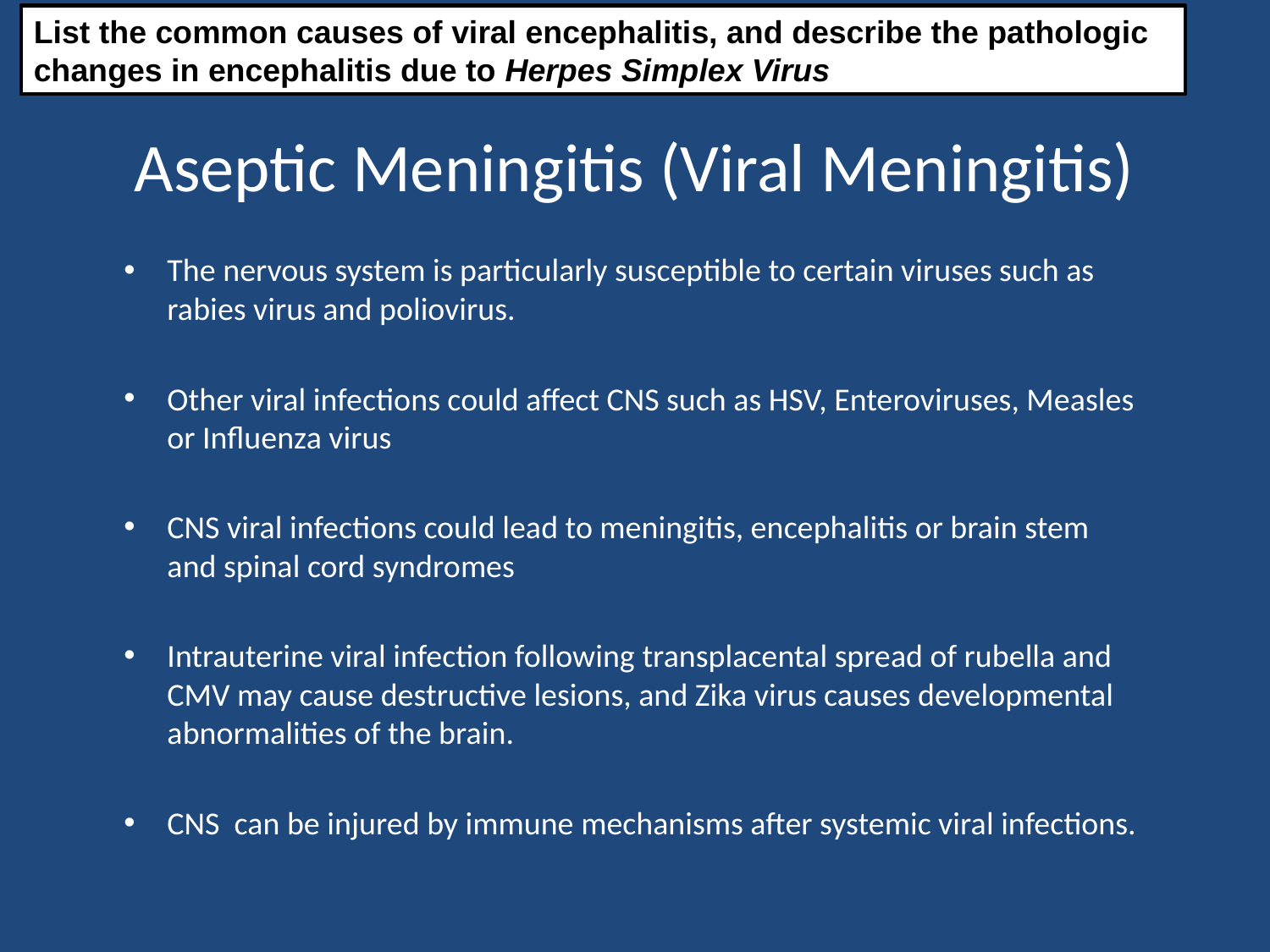

List the common causes of viral encephalitis, and describe the pathologic changes in encephalitis due to Herpes Simplex Virus
# Aseptic Meningitis (Viral Meningitis)
The nervous system is particularly susceptible to certain viruses such as rabies virus and poliovirus.

Other viral infections could affect CNS such as HSV, Enteroviruses, Measles or Influenza virus

CNS viral infections could lead to meningitis, encephalitis or brain stem and spinal cord syndromes

Intrauterine viral infection following transplacental spread of rubella and CMV may cause destructive lesions, and Zika virus causes developmental abnormalities of the brain.

CNS  can be injured by immune mechanisms after systemic viral infections.